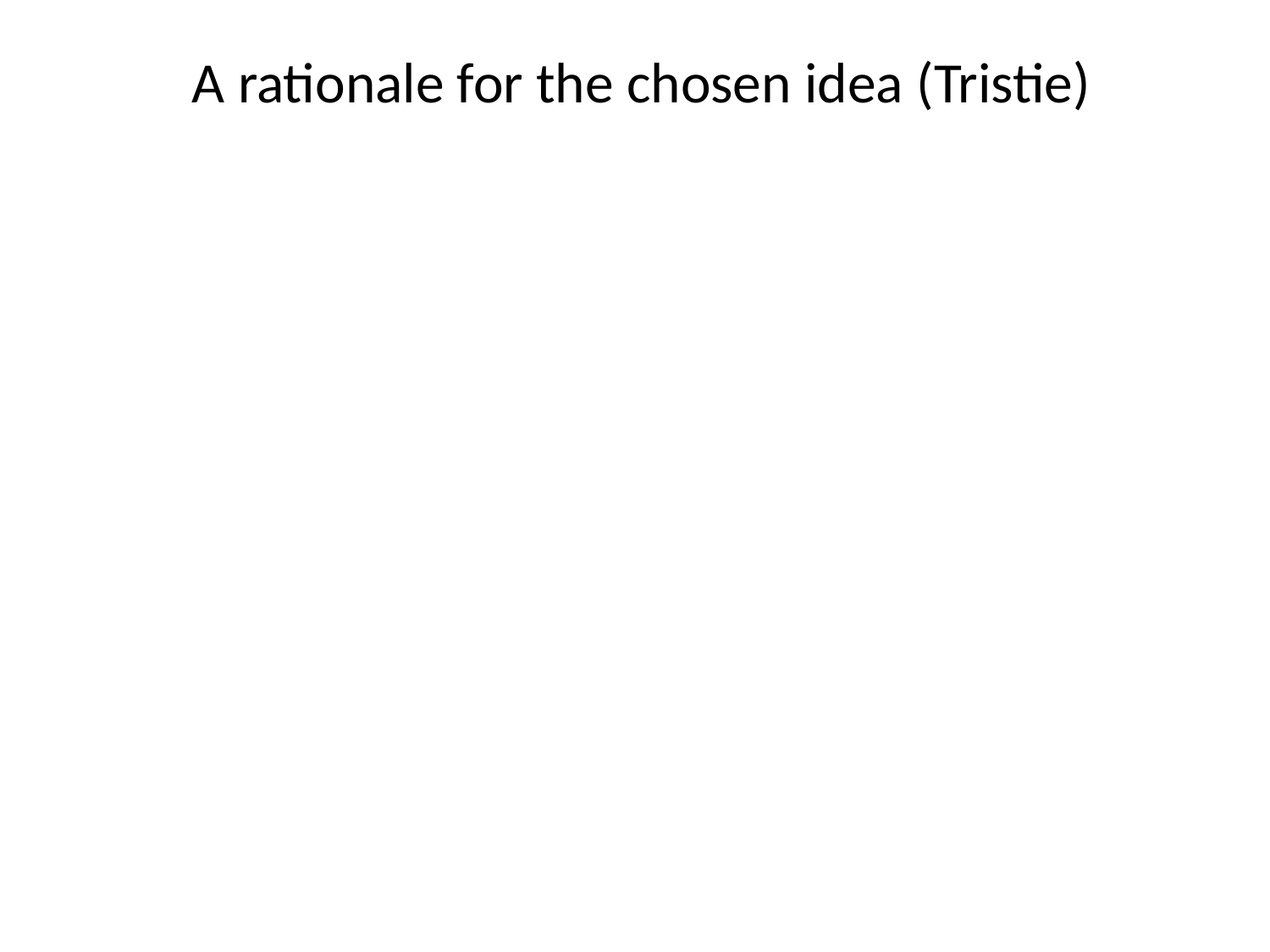

# A rationale for the chosen idea (Tristie)